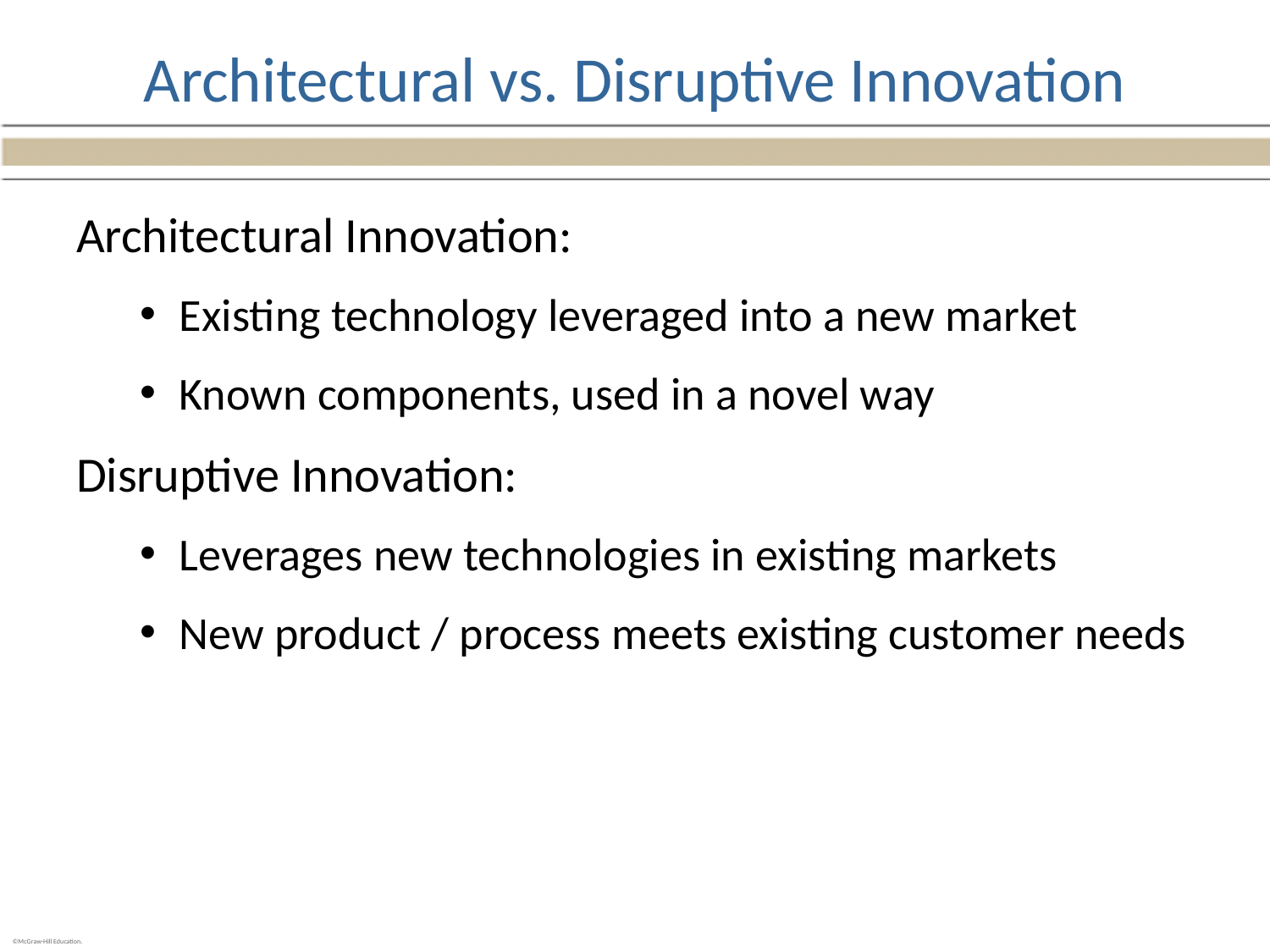

# Architectural vs. Disruptive Innovation
Architectural Innovation:
Existing technology leveraged into a new market
Known components, used in a novel way
Disruptive Innovation:
Leverages new technologies in existing markets
New product / process meets existing customer needs